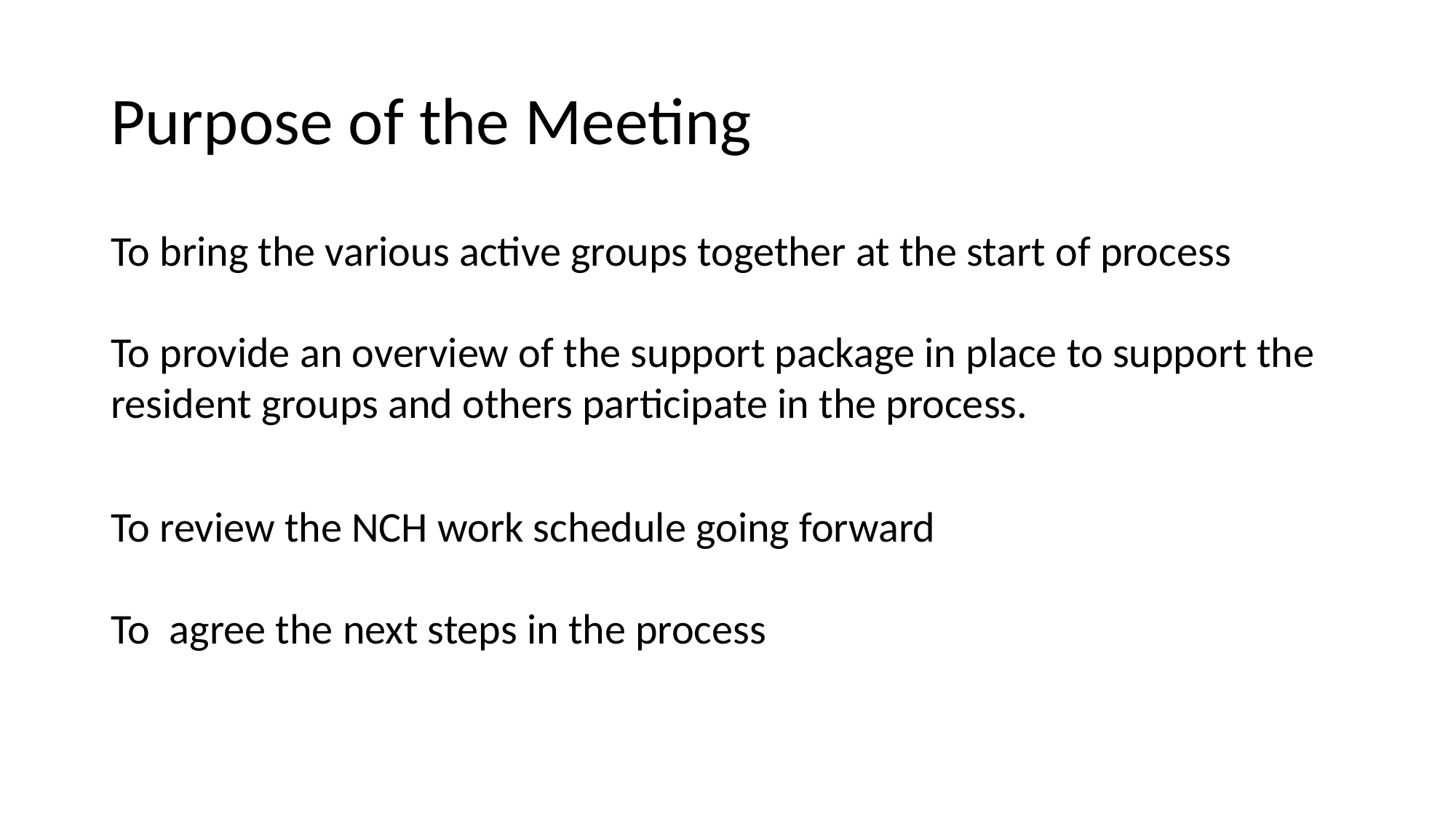

# Purpose of the Meeting
To bring the various active groups together at the start of process

To provide an overview of the support package in place to support the resident groups and others participate in the process.

To review the NCH work schedule going forward

To  agree the next steps in the process